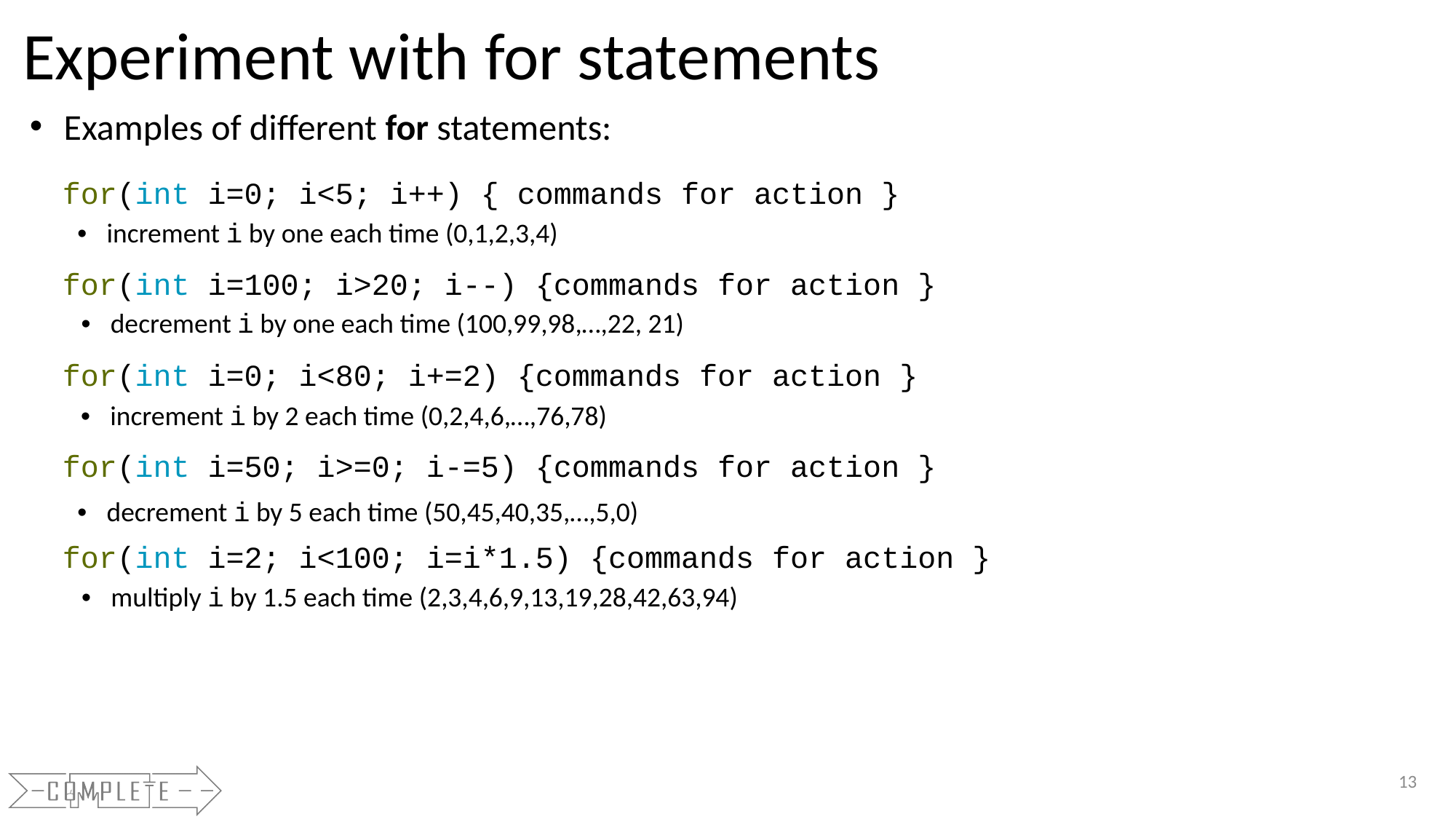

Experiment with for statements
Examples of different for statements:
for(int i=0; i<5; i++) { commands for action }
for(int i=100; i>20; i--) {commands for action }
for(int i=0; i<80; i+=2) {commands for action }
for(int i=50; i>=0; i-=5) {commands for action }
for(int i=2; i<100; i=i*1.5) {commands for action }
• increment i by one each time (0,1,2,3,4)
• decrement i by one each time (100,99,98,…,22, 21)
• increment i by 2 each time (0,2,4,6,…,76,78)
• decrement i by 5 each time (50,45,40,35,…,5,0)
• multiply i by 1.5 each time (2,3,4,6,9,13,19,28,42,63,94)
13